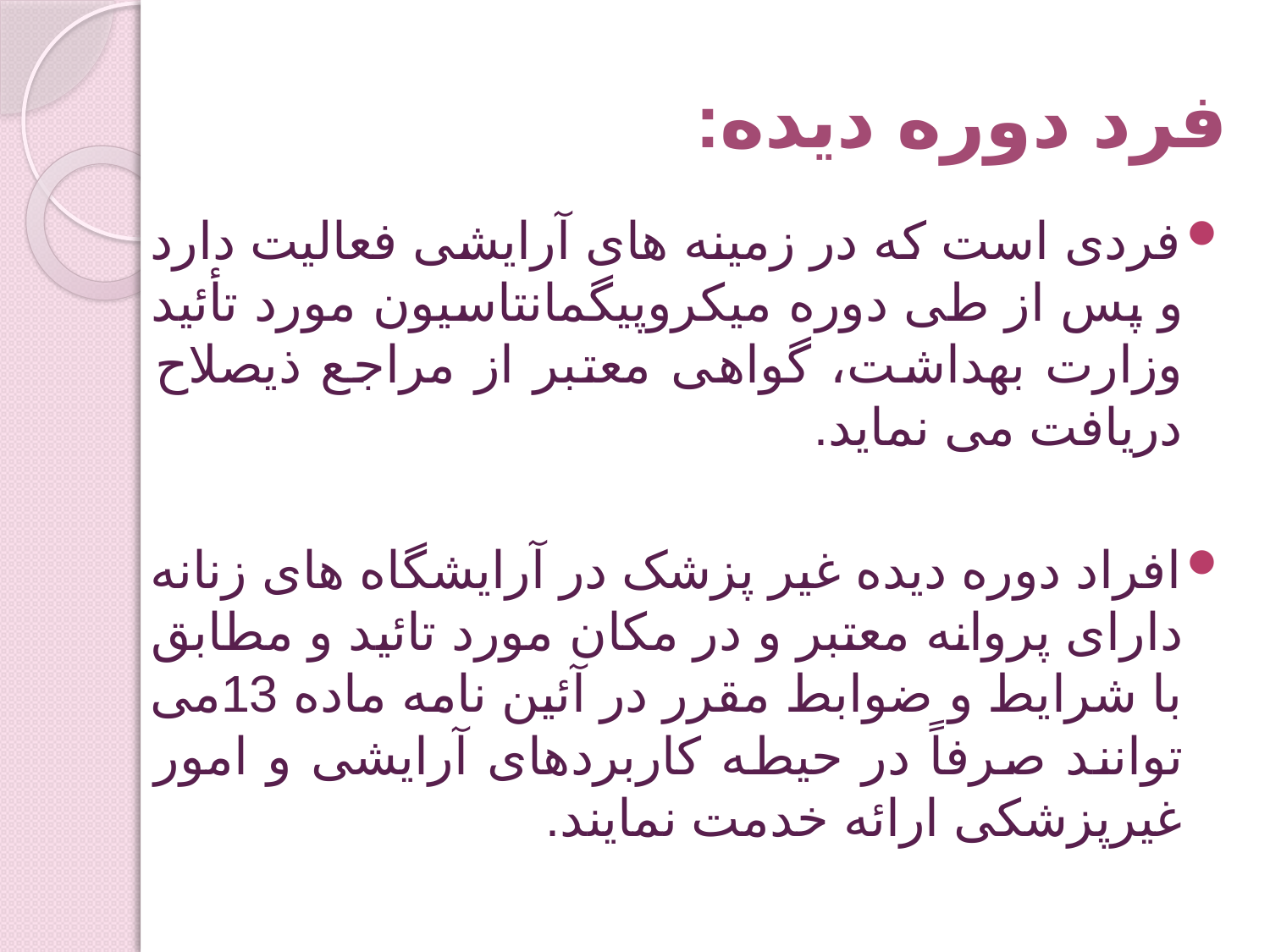

# فرد دوره دیده:
فردی است که در زمینه های آرایشی فعالیت دارد و پس از طی دوره میکروپیگمانتاسیون مورد تأئید وزارت بهداشت، گواهی معتبر از مراجع ذیصلاح دریافت می نماید.

افراد دوره دیده غیر پزشک در آرایشگاه های زنانه دارای پروانه معتبر و در مکان مورد تائید و مطابق با شرایط و ضوابط مقرر در آئین نامه ماده 13می توانند صرفاً در حیطه کاربردهای آرایشی و امور غیرپزشکی ارائه خدمت نمایند.